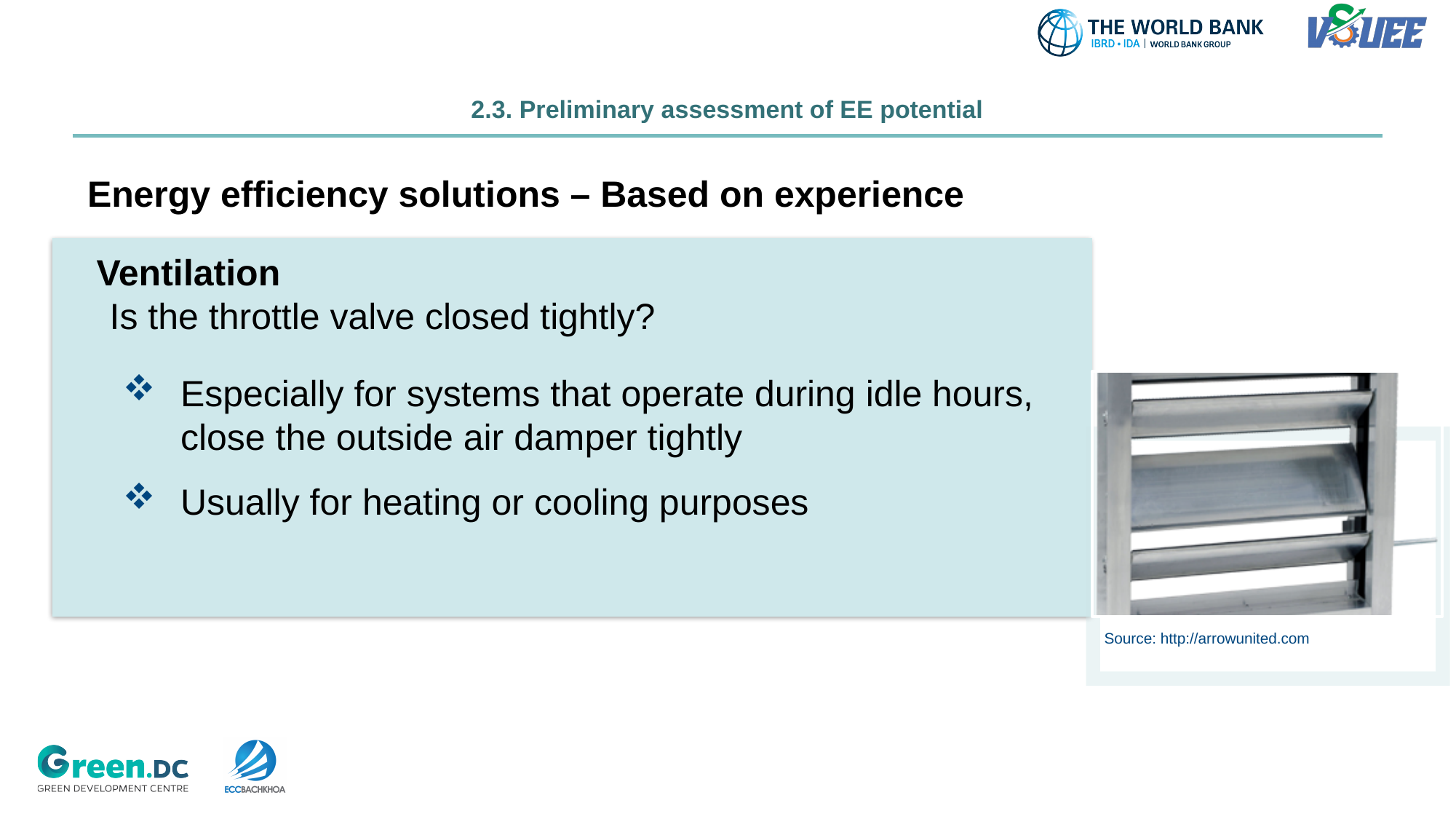

# 2.3. Preliminary assessment of EE potential
Energy efficiency solutions – Based on experience
Source: http://arrowunited.com
Ventilation
Is the throttle valve closed tightly?
Especially for systems that operate during idle hours, close the outside air damper tightly
Usually for heating or cooling purposes